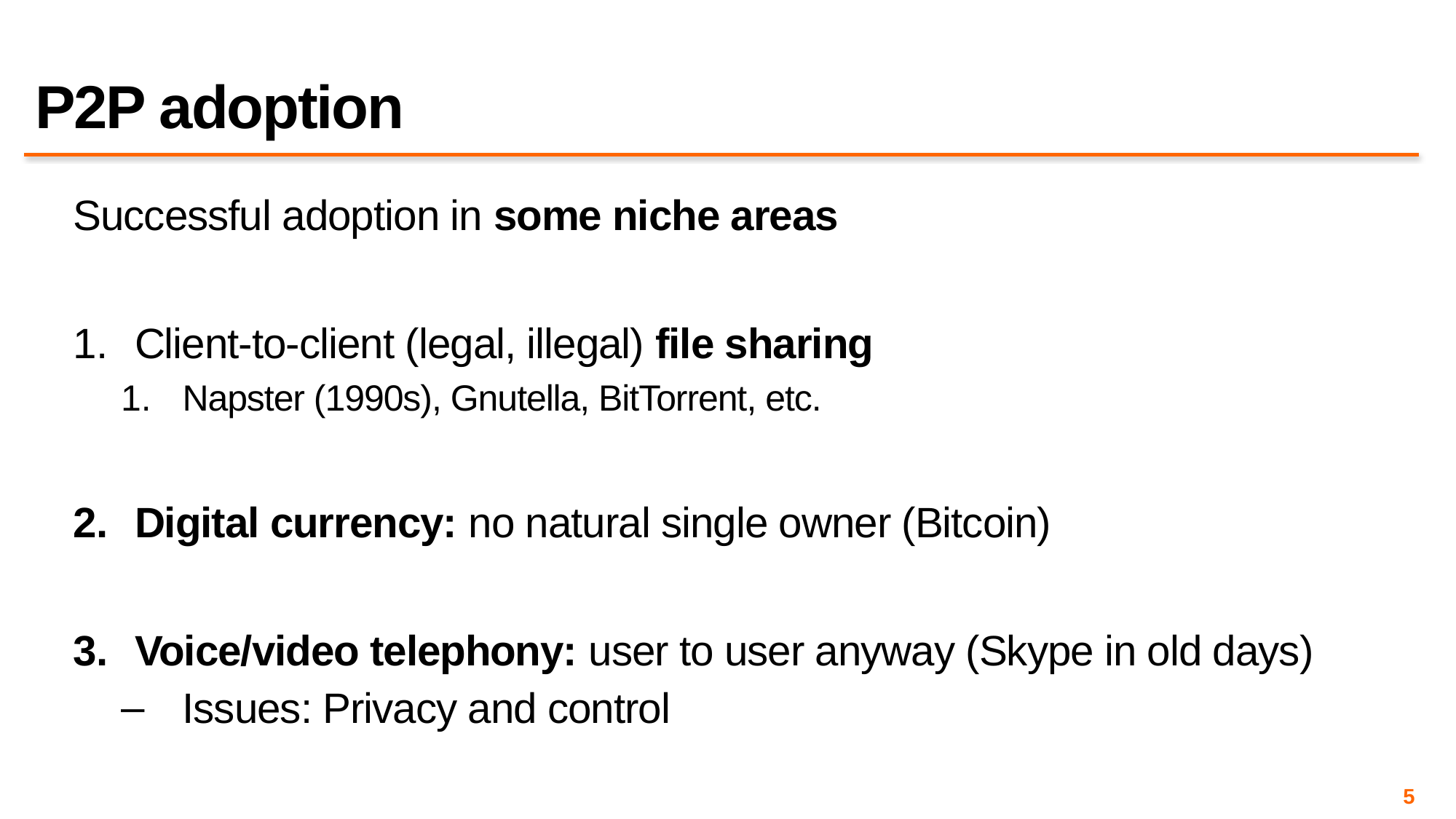

# P2P adoption
Successful adoption in some niche areas

Client-to-client (legal, illegal) file sharing
Napster (1990s), Gnutella, BitTorrent, etc.

Digital currency: no natural single owner (Bitcoin)

Voice/video telephony: user to user anyway (Skype in old days)
Issues: Privacy and control
5